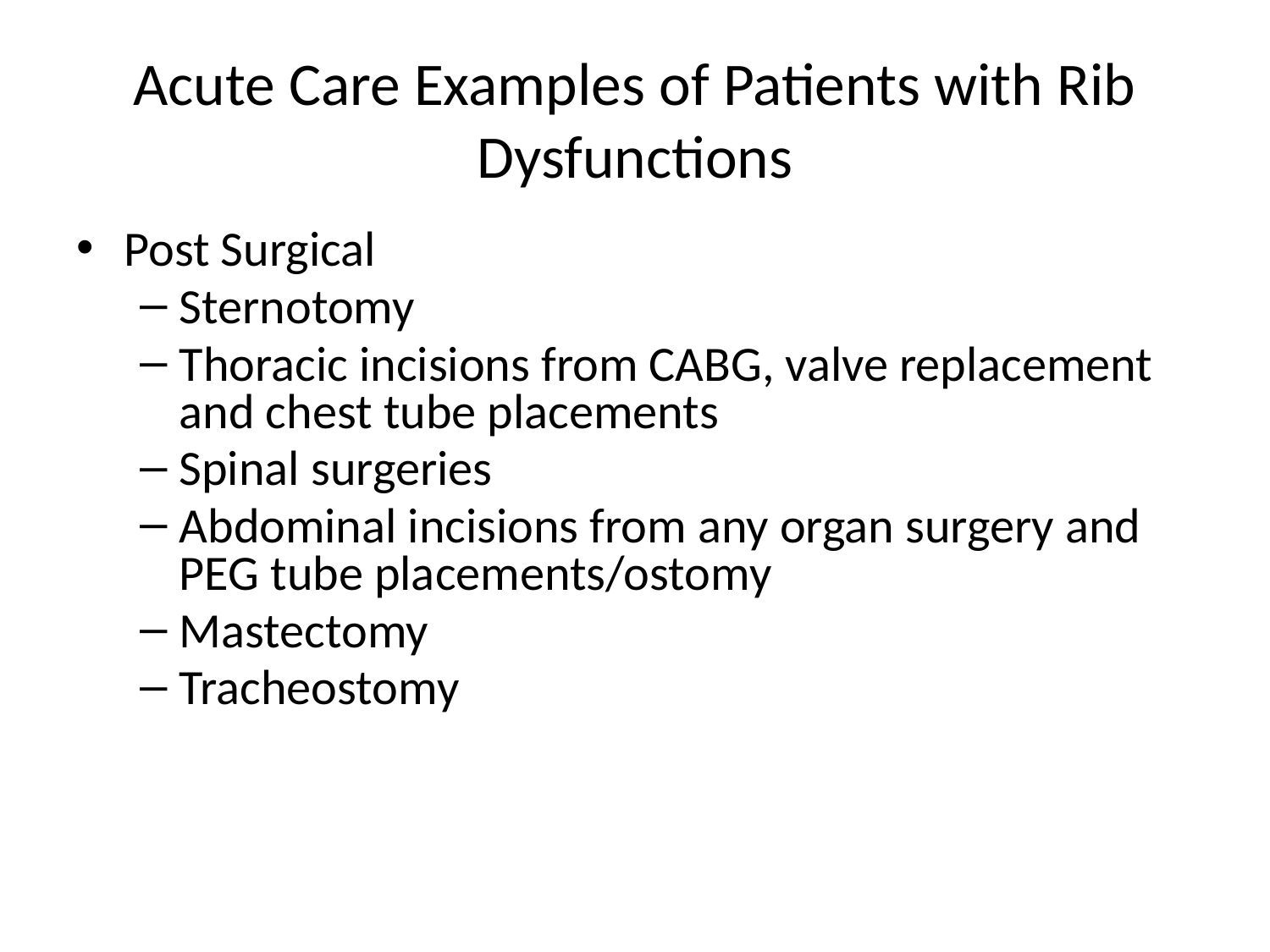

# Acute Care Examples of Patients with Rib Dysfunctions
Post Surgical
Sternotomy
Thoracic incisions from CABG, valve replacement and chest tube placements
Spinal surgeries
Abdominal incisions from any organ surgery and PEG tube placements/ostomy
Mastectomy
Tracheostomy